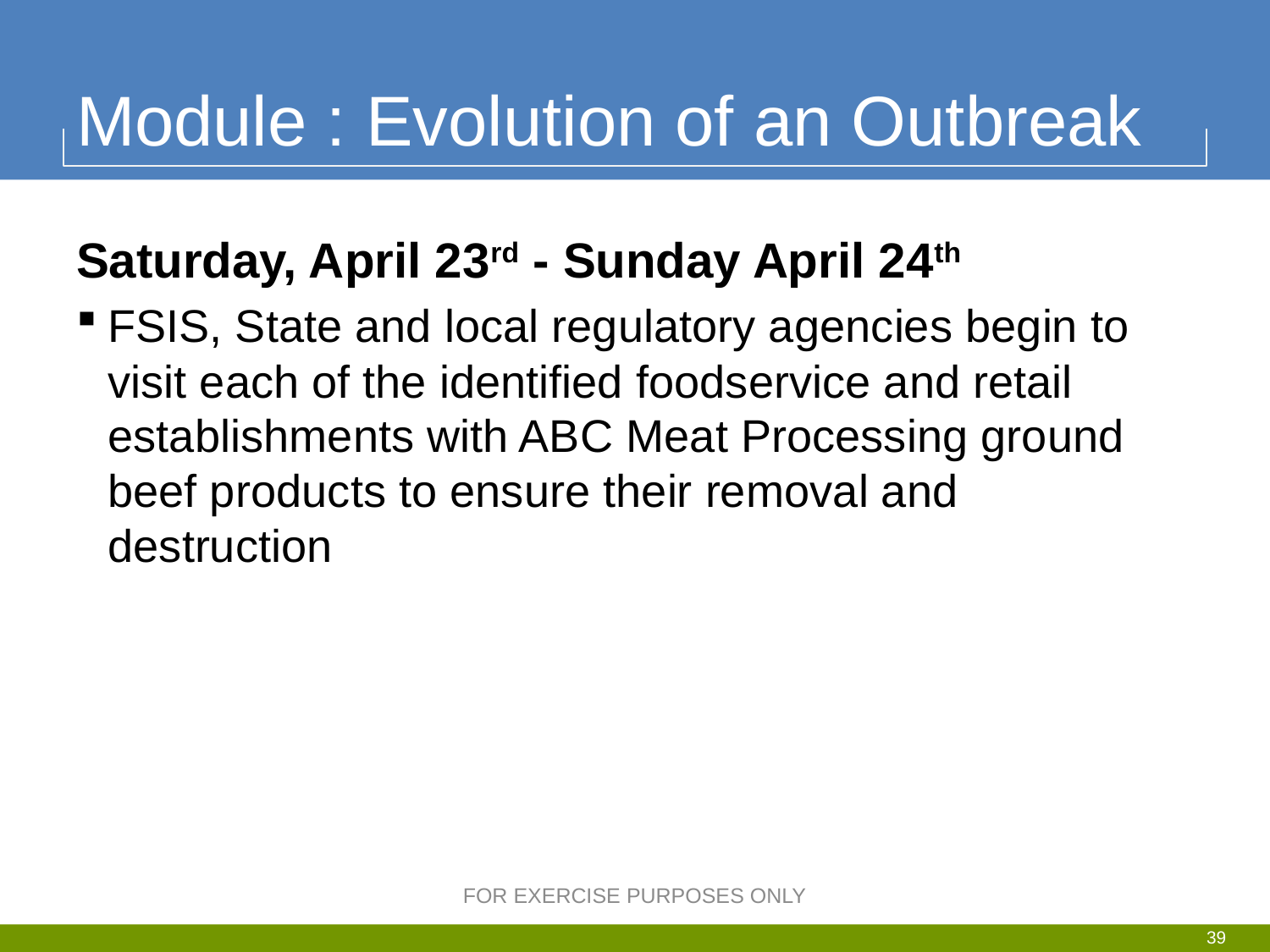

# Module : Evolution of an Outbreak
Saturday, April 23rd - Sunday April 24th
FSIS, State and local regulatory agencies begin to visit each of the identified foodservice and retail establishments with ABC Meat Processing ground beef products to ensure their removal and destruction

FOR EXERCISE PURPOSES ONLY